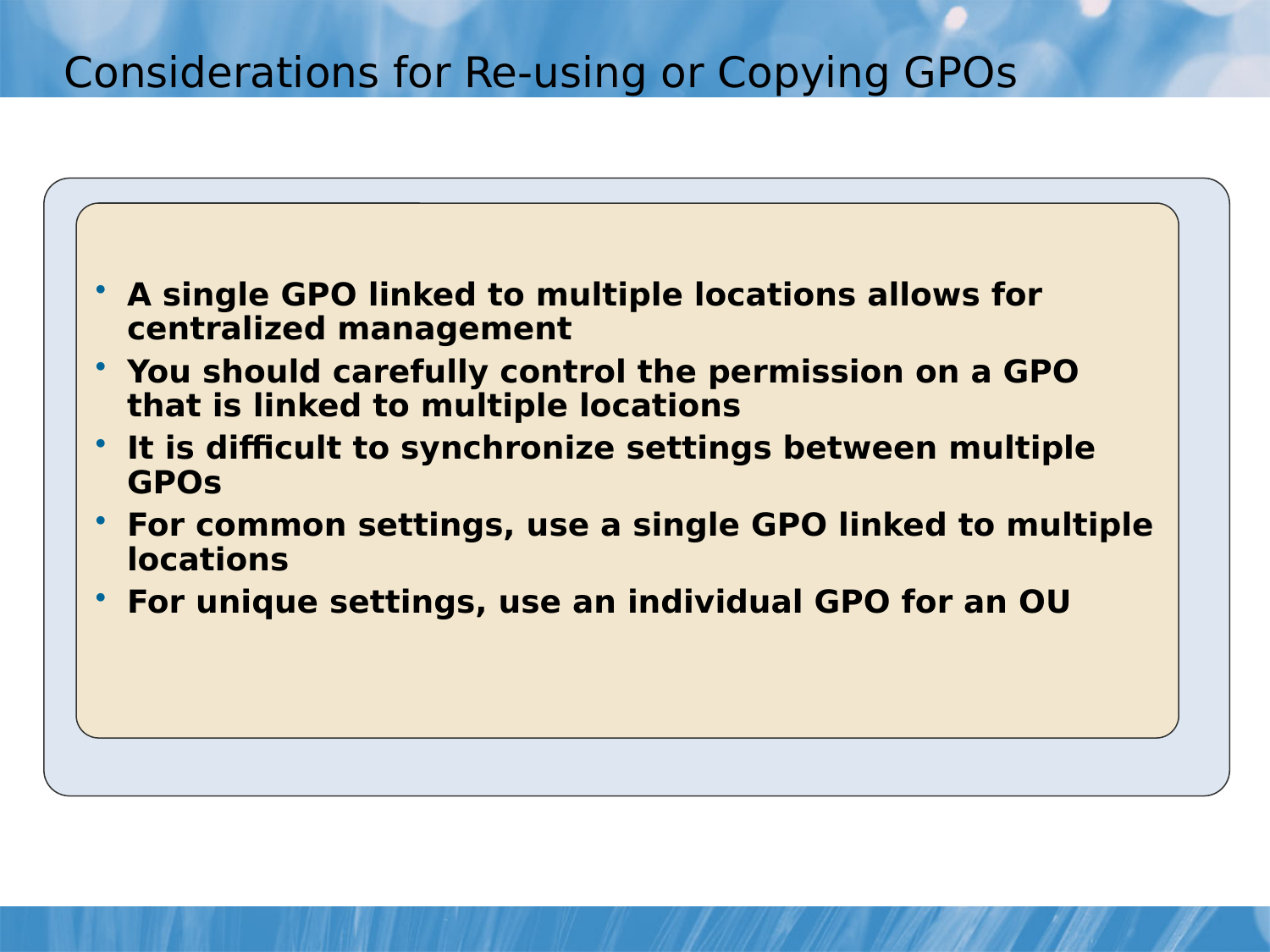

# Considerations for Re-using or Copying GPOs

A single GPO linked to multiple locations allows for centralized management
You should carefully control the permission on a GPO that is linked to multiple locations
It is difficult to synchronize settings between multiple GPOs
For common settings, use a single GPO linked to multiple locations
For unique settings, use an individual GPO for an OU